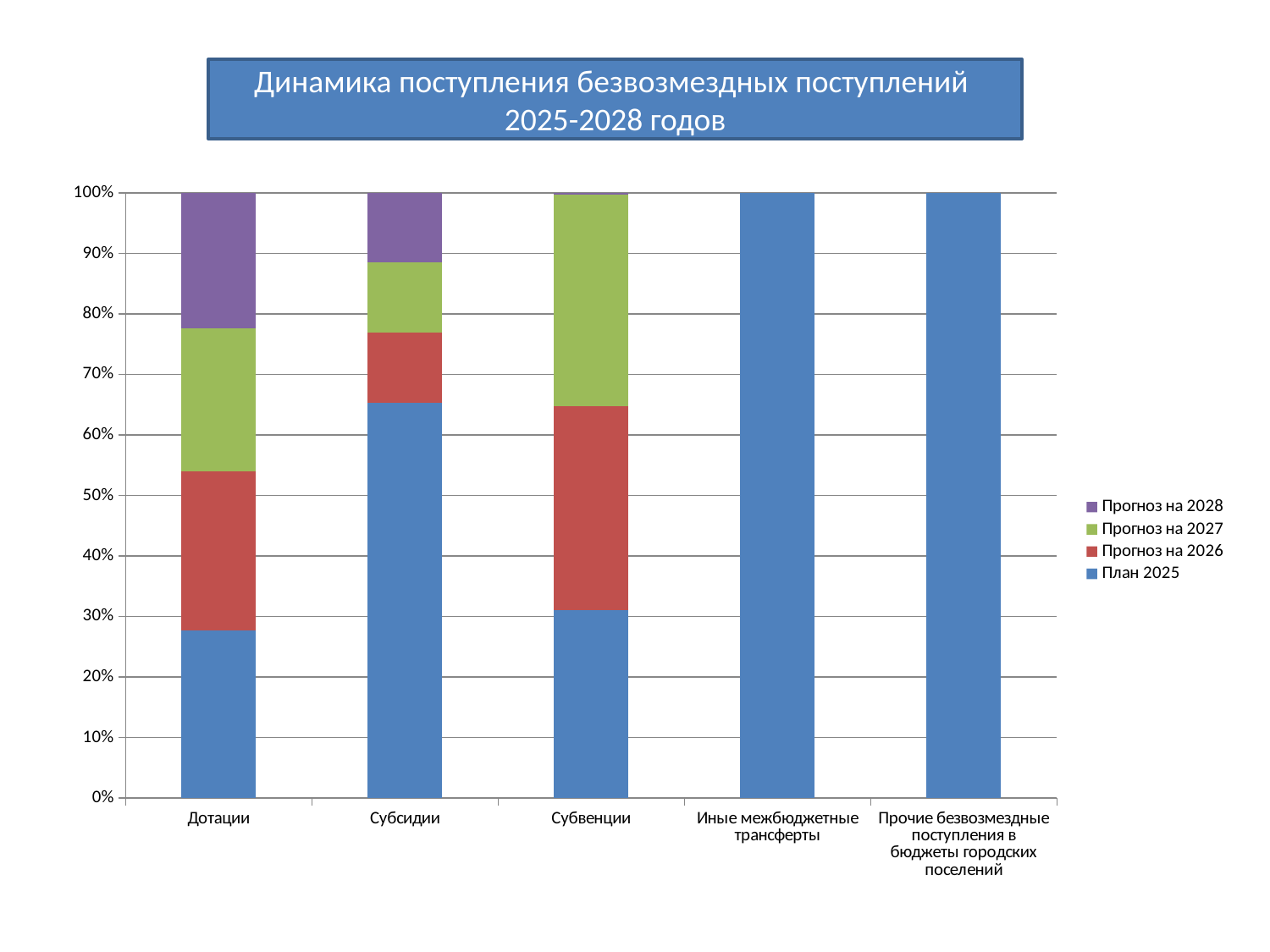

Динамика поступления безвозмездных поступлений  2025-2028 годов

### Chart

| Category | План 2025 | Прогноз на 2026 | Прогноз на 2027 | Прогноз на 2028 |
|---|---|---|---|---|
| Дотации | 14561.7 | 13830.7 | 12432.9 | 11775.4 |
| Субсидии | 54479.3 | 9645.2 | 9624.7 | 9598.1 |
| Субвенции | 410.4 | 447.0 | 462.3 | 3.5 |
| Иные межбюджетные трансферты | 8108.2 | 0.0 | 0.0 | 0.0 |
| Прочие безвозмездные поступления в бюджеты городских поселений | 500.0 | 0.0 | 0.0 | 0.0 |